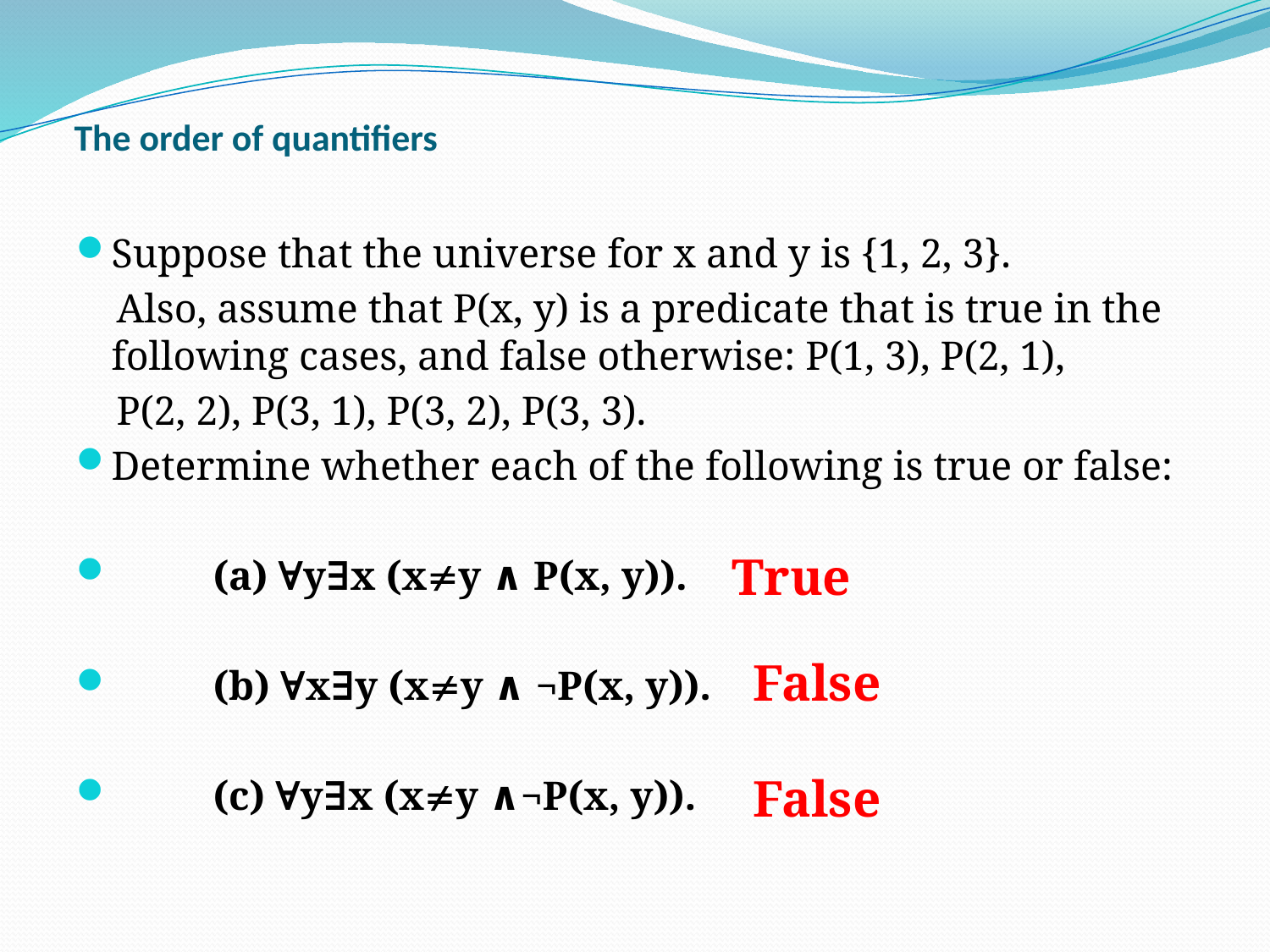

# The order of quantifiers
Suppose that the universe for x and y is {1, 2, 3}.
    Also, assume that P(x, y) is a predicate that is true in the following cases, and false otherwise: P(1, 3), P(2, 1),
    P(2, 2), P(3, 1), P(3, 2), P(3, 3).
Determine whether each of the following is true or false:

          (a) ∀y∃x (x≠y ∧ P(x, y)).

          (b) ∀x∃y (x≠y ∧ ¬P(x, y)).

          (c) ∀y∃x (x≠y ∧¬P(x, y)).

True
False
False